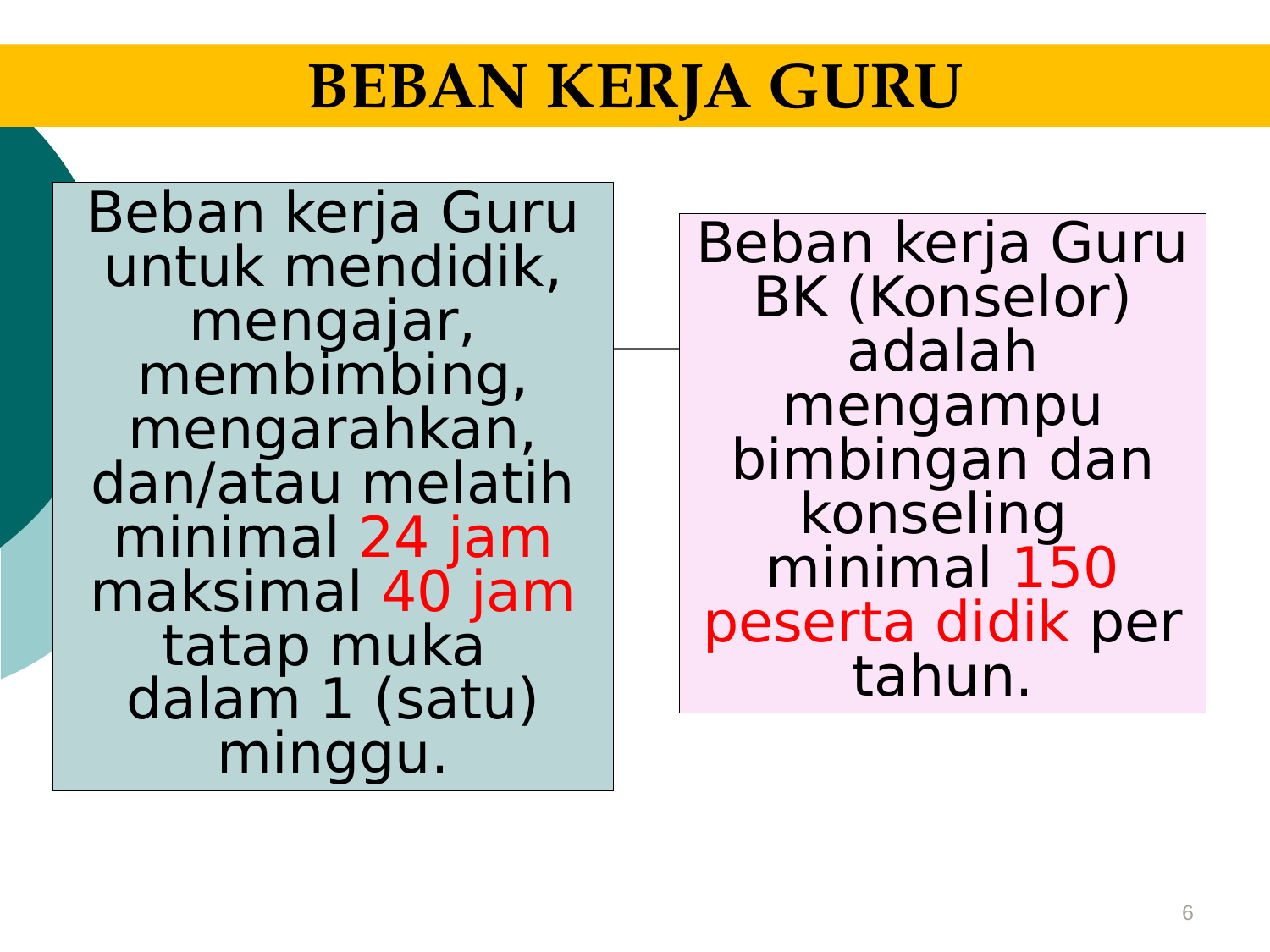

# BEBAN KERJA GURU
Beban kerja Guru untuk mendidik, mengajar, membimbing, mengarahkan, dan/atau melatih
minimal 24 jam maksimal 40 jam tatap muka
dalam 1 (satu) minggu.
Beban kerja Guru BK (Konselor) adalah mengampu bimbingan dan konseling
minimal 150 peserta didik per tahun.
6